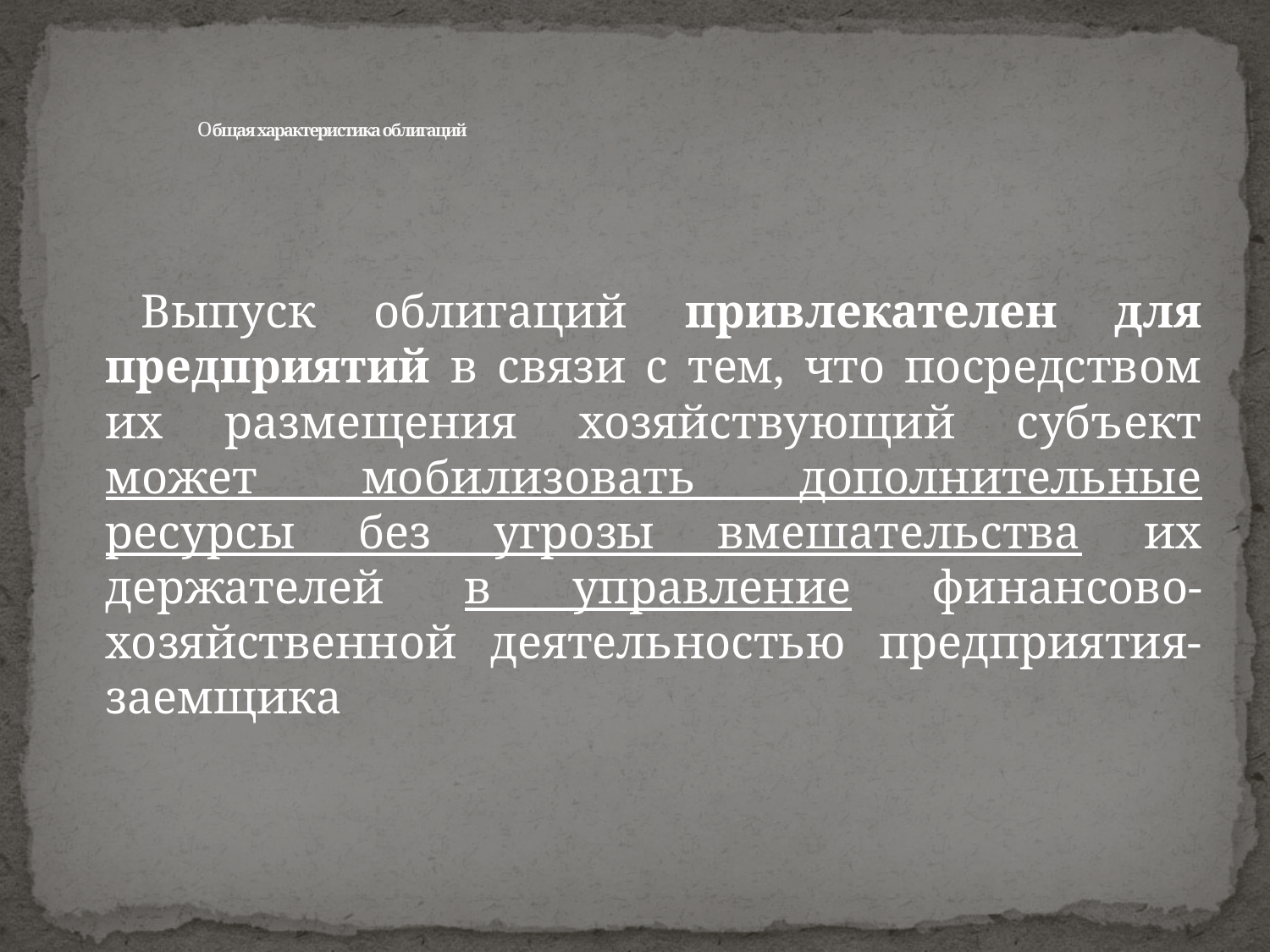

# Общая характеристика облигаций
Выпуск облигаций привлекателен для предприятий в связи с тем, что посредством их размещения хозяйствующий субъект может мобилизовать дополнительные ресурсы без угрозы вмешательства их держателей в управление финансово-хозяйственной деятельностью предприятия-заемщика